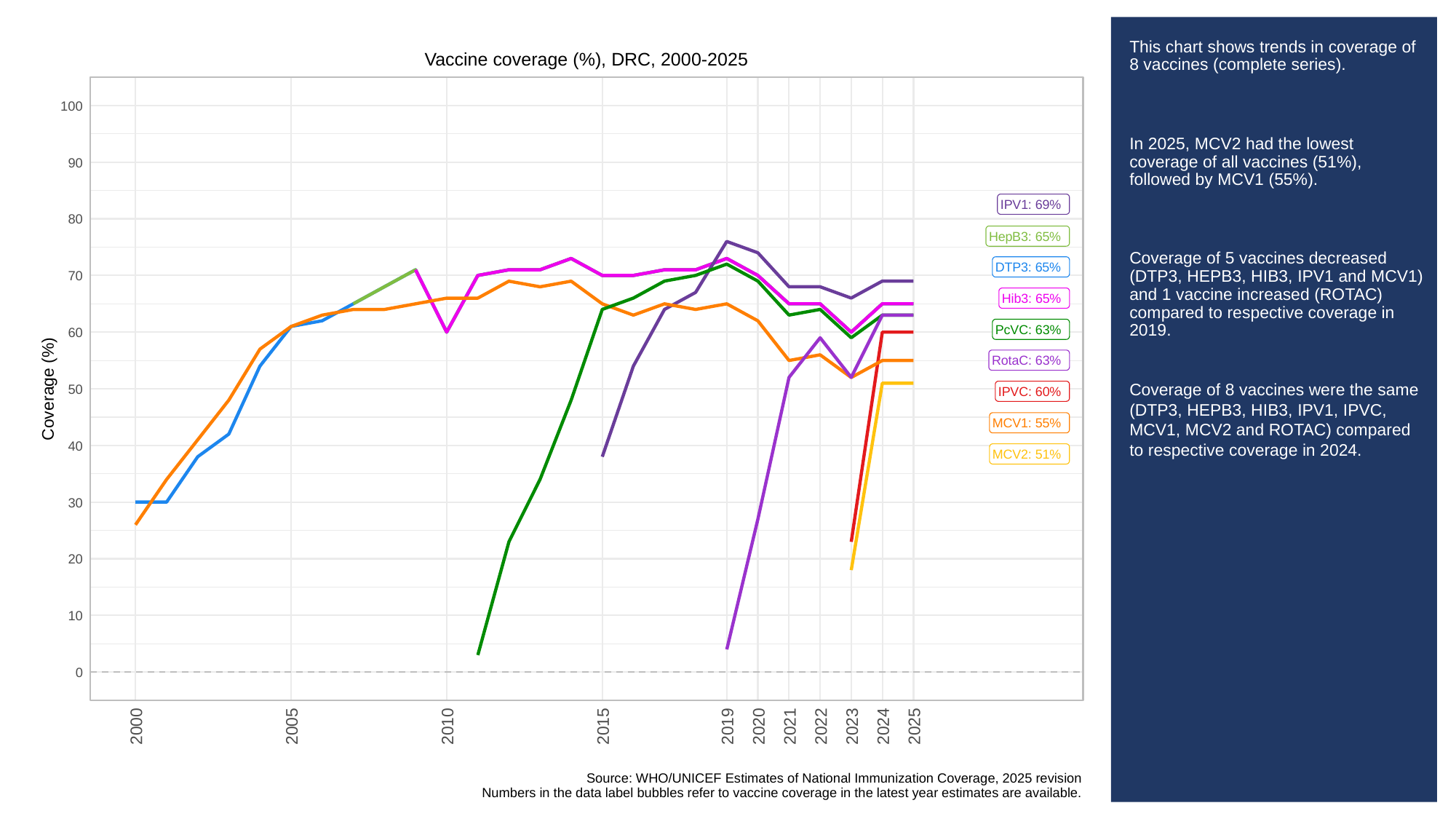

# This chart shows trends in coverage of 8 vaccines (complete series).

In 2025, MCV2 had the lowest coverage of all vaccines (51%), followed by MCV1 (55%).

Coverage of 5 vaccines decreased (DTP3, HEPB3, HIB3, IPV1 and MCV1) and 1 vaccine increased (ROTAC) compared to respective coverage in 2019.

Coverage of 8 vaccines were the same (DTP3, HEPB3, HIB3, IPV1, IPVC, MCV1, MCV2 and ROTAC) compared to respective coverage in 2024.

Vaccine coverage (%), DRC, 2000-2025

100

90

IPV1: 69%

80

HepB3: 65%

DTP3: 65%

70

Hib3: 65%

PcVC: 63%
60

RotaC: 63%

Coverage (%)

50

IPVC: 60%

MCV1: 55%
40

MCV2: 51%

30

20

10

0

2000
2005
2010
2015
2019
2020
2021
2022
2023
2024
2025
Source: WHO/UNICEF Estimates of National Immunization Coverage, 2025 revision
Numbers in the data label bubbles refer to vaccine coverage in the latest year estimates are available.